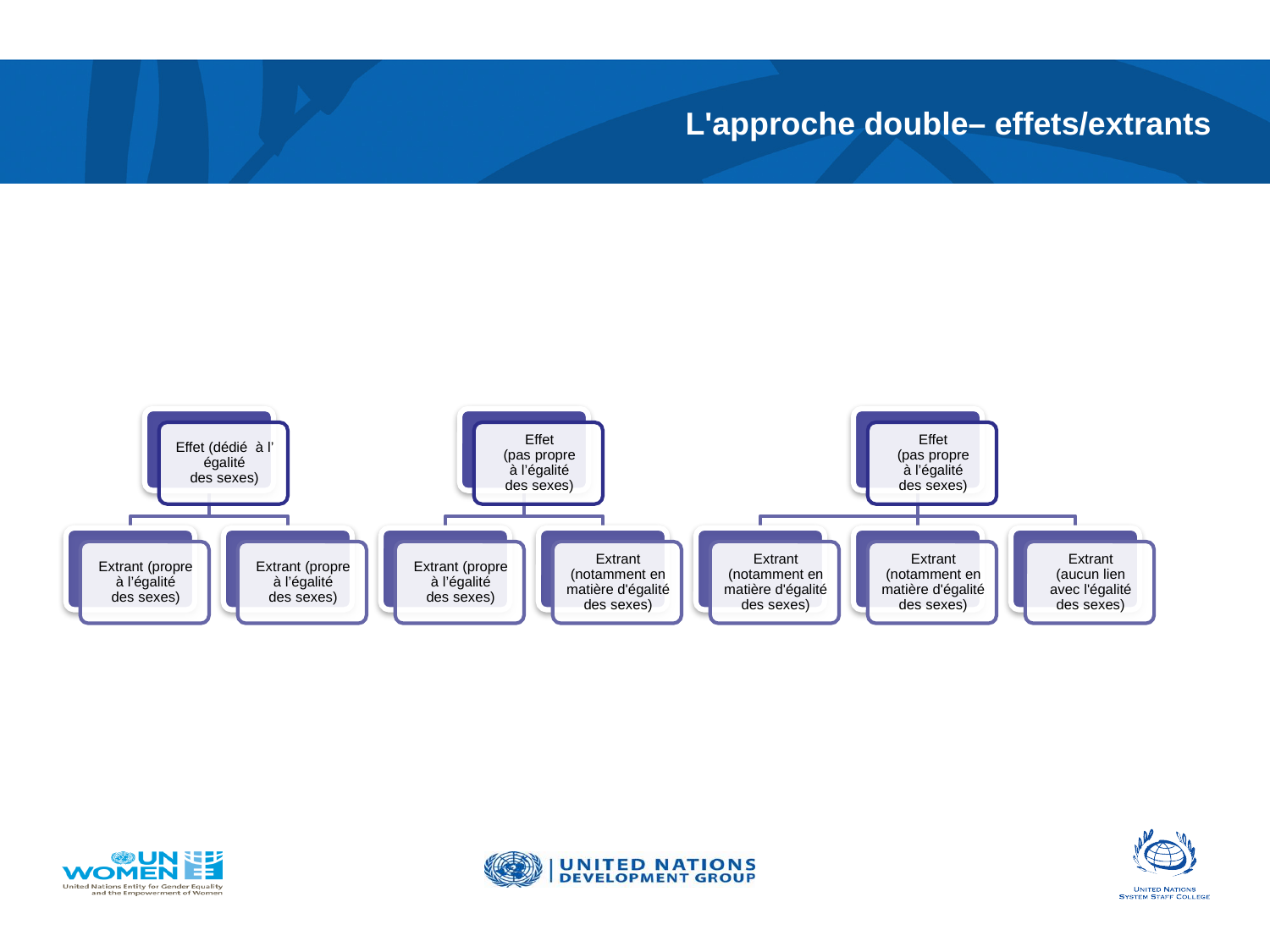

# L'approche double– effets/extrants
Effet (dédié  à l’ égalité
des sexes)
Extrant (propre
à l’égalité
des sexes)
Extrant (propre
à l’égalité
des sexes)
Effet
(pas propre
à l’égalité
des sexes)
Extrant (propre
à l’égalité
des sexes)
Extrant (notamment en matière d'égalité des sexes)
Effet
(pas propre
à l’égalité
des sexes)
Extrant (notamment en matière d'égalité des sexes)
Extrant (notamment en matière d'égalité des sexes)
Extrant
(aucun lien
avec l'égalité
des sexes)